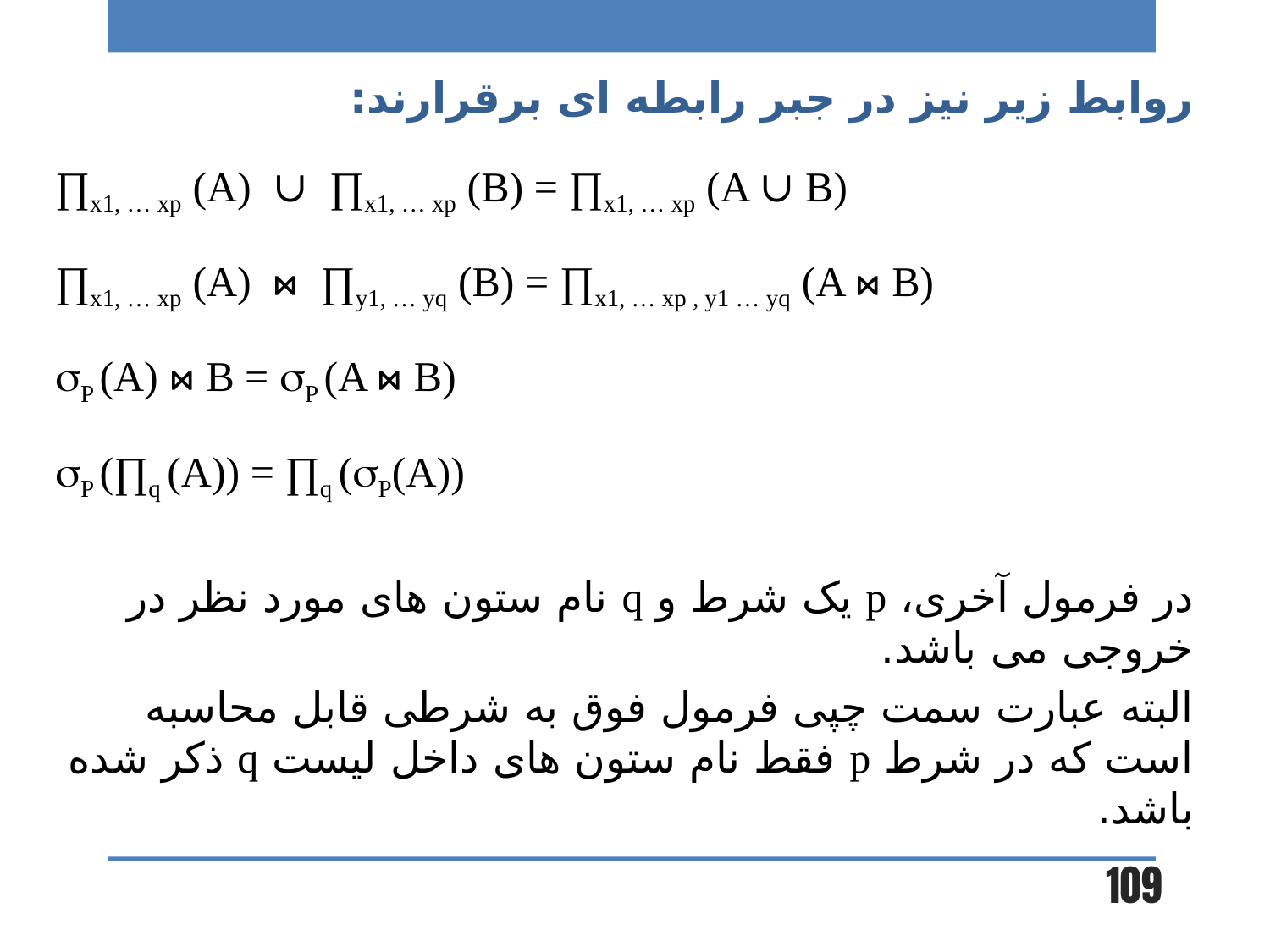

روابط زیر نیز در جبر رابطه ای برقرارند:
∏x1, … xp (A)  ∪  ∏x1, … xp (B) = ∏x1, … xp (A ∪ B)
∏x1, … xp (A)  ⋈  ∏y1, … yq (B) = ∏x1, … xp , y1 … yq (A ⋈ B)
σP (A) ⋈ B = σP (A ⋈ B)
σP (∏q (A)) = ∏q (σP(A))

در فرمول آخری، p یک شرط و q نام ستون های مورد نظر در خروجی می باشد.
البته عبارت سمت چپی فرمول فوق به شرطی قابل محاسبه است که در شرط p فقط نام ستون های داخل لیست q ذکر شده باشد.

109